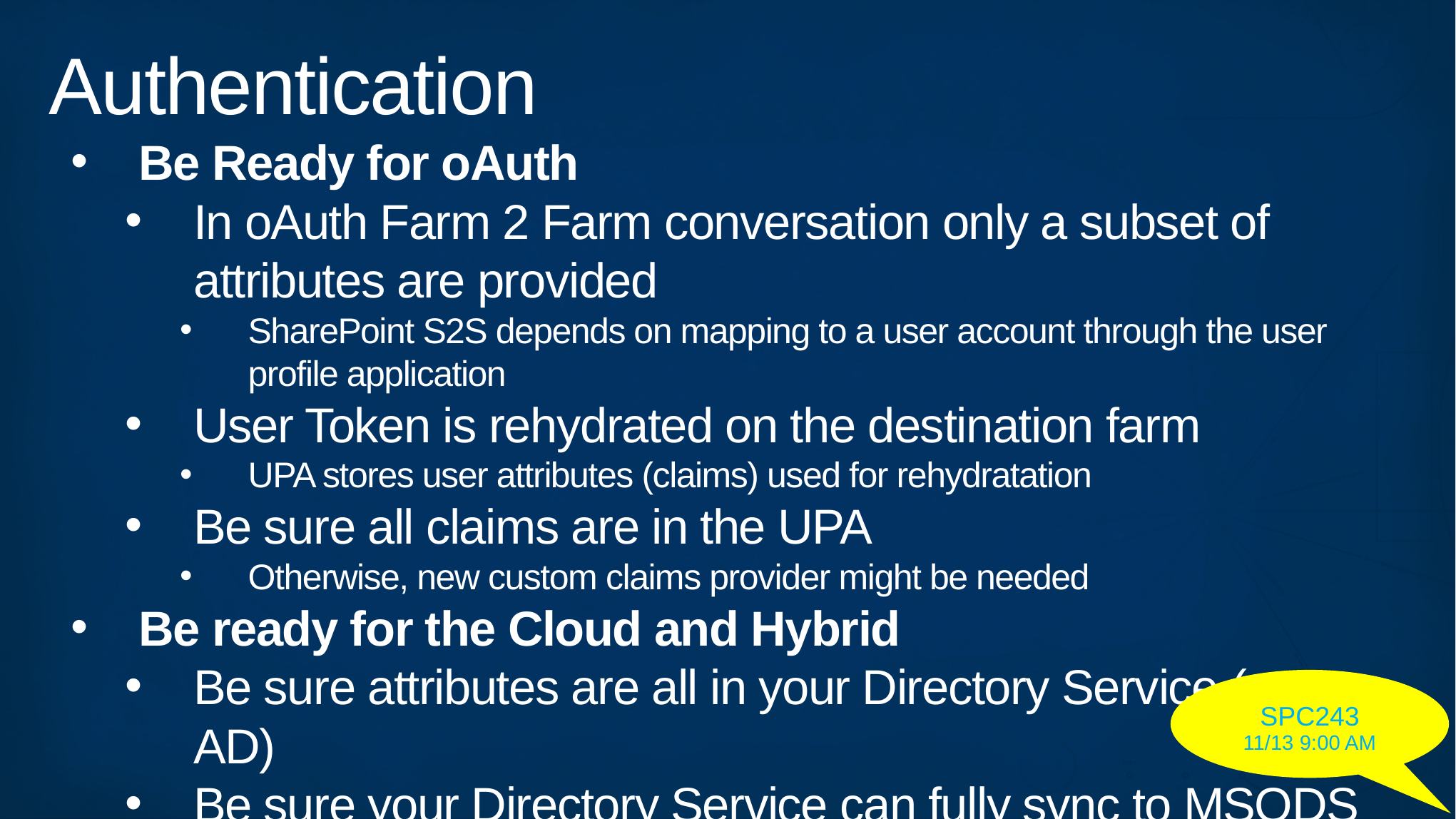

# Authentication
Be Ready for oAuth
In oAuth Farm 2 Farm conversation only a subset of attributes are provided
SharePoint S2S depends on mapping to a user account through the user profile application
User Token is rehydrated on the destination farm
UPA stores user attributes (claims) used for rehydratation
Be sure all claims are in the UPA
Otherwise, new custom claims provider might be needed
Be ready for the Cloud and Hybrid
Be sure attributes are all in your Directory Service (e.g. AD)
Be sure your Directory Service can fully sync to MSODS
SPC243
11/13 9:00 AM